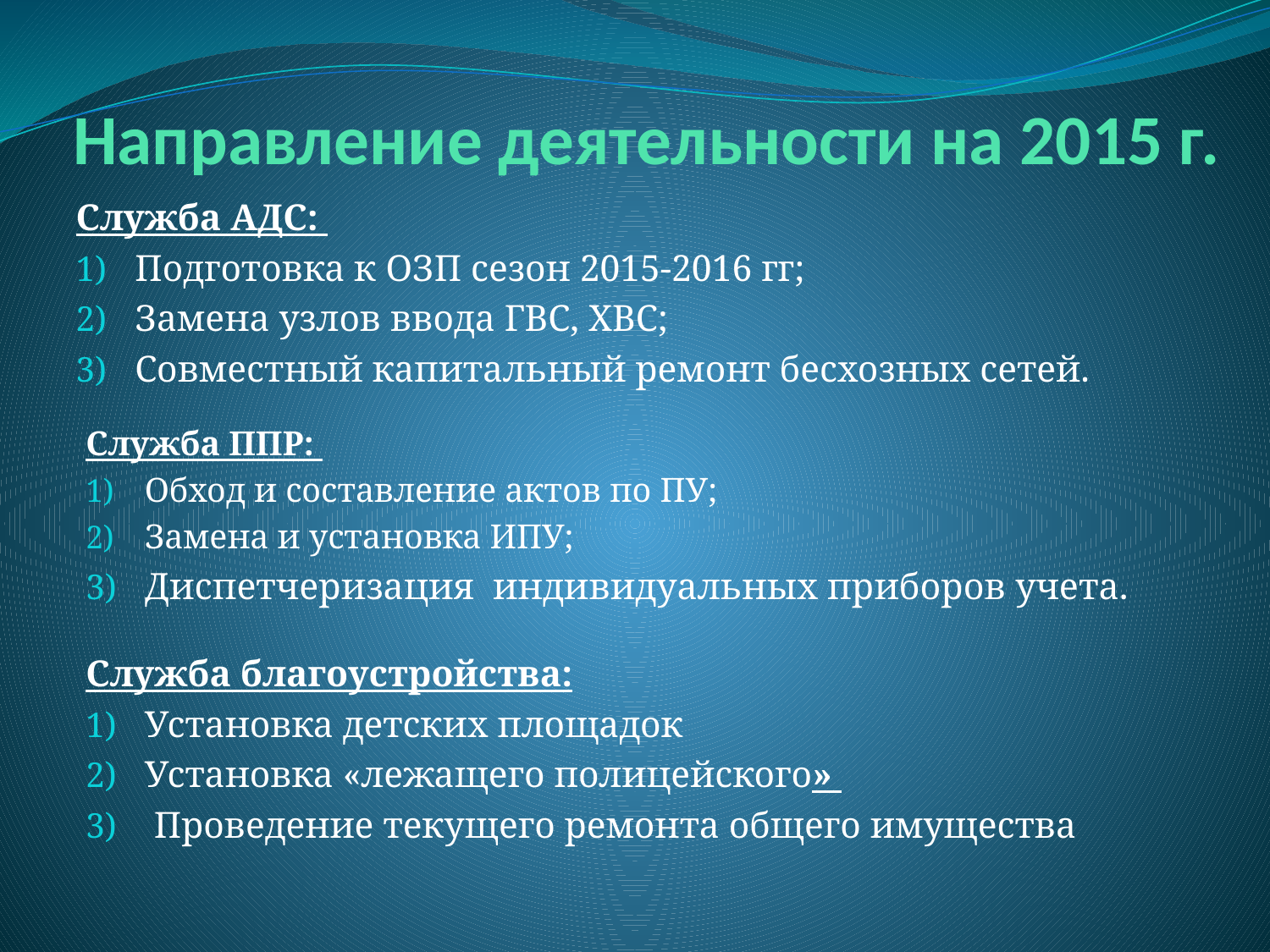

# Направление деятельности на 2015 г.
Служба АДС:
Подготовка к ОЗП сезон 2015-2016 гг;
Замена узлов ввода ГВС, ХВС;
Совместный капитальный ремонт бесхозных сетей.
Служба ППР:
Обход и составление актов по ПУ;
Замена и установка ИПУ;
Диспетчеризация  индивидуальных приборов учета.
Служба благоустройства:
Установка детских площадок
Установка «лежащего полицейского»
 Проведение текущего ремонта общего имущества